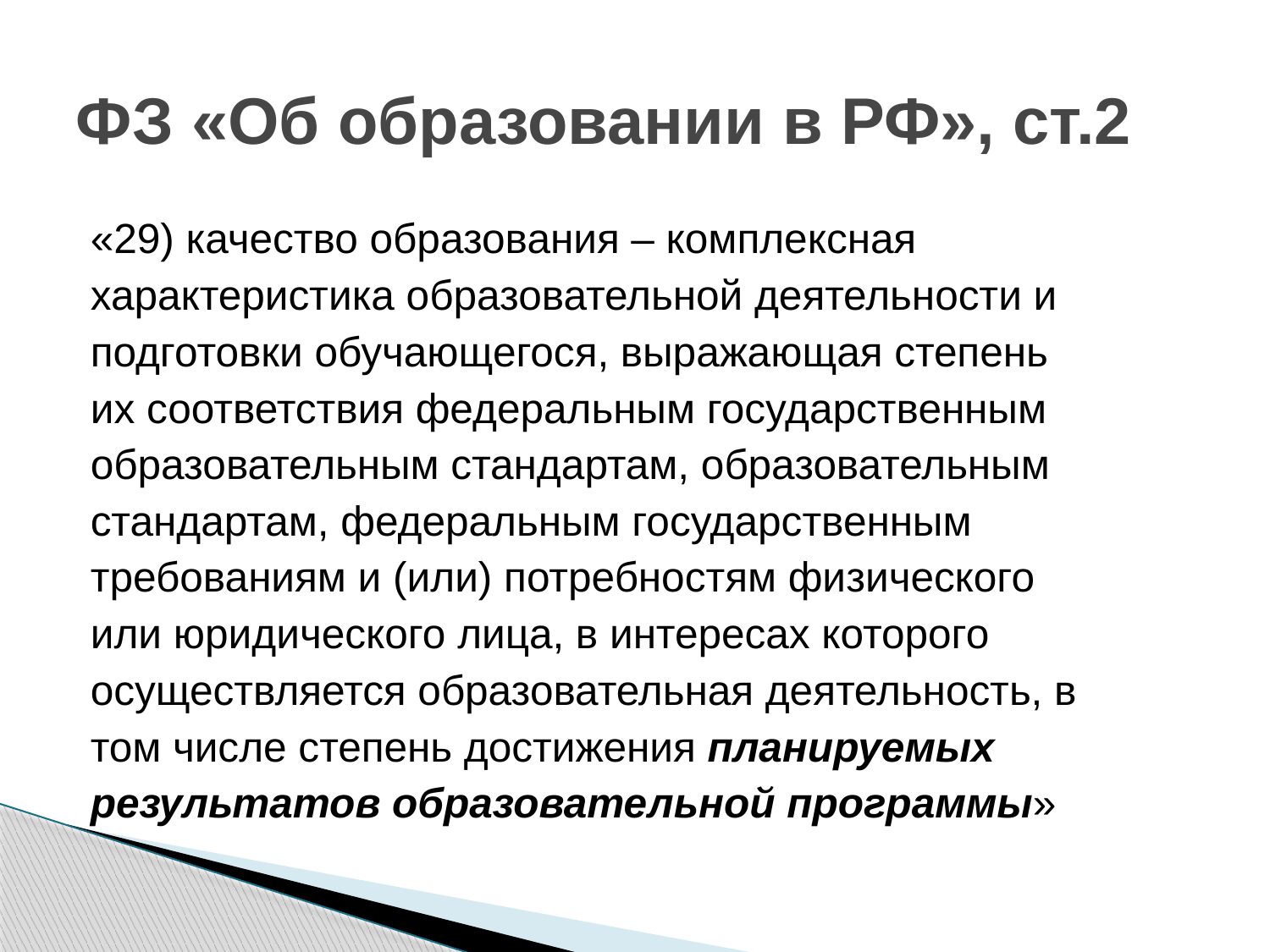

# ФЗ «Об образовании в РФ», ст.2
«29) качество образования – комплексная
характеристика образовательной деятельности и
подготовки обучающегося, выражающая степень
их соответствия федеральным государственным
образовательным стандартам, образовательным
стандартам, федеральным государственным
требованиям и (или) потребностям физического
или юридического лица, в интересах которого
осуществляется образовательная деятельность, в
том числе степень достижения планируемых
результатов образовательной программы»